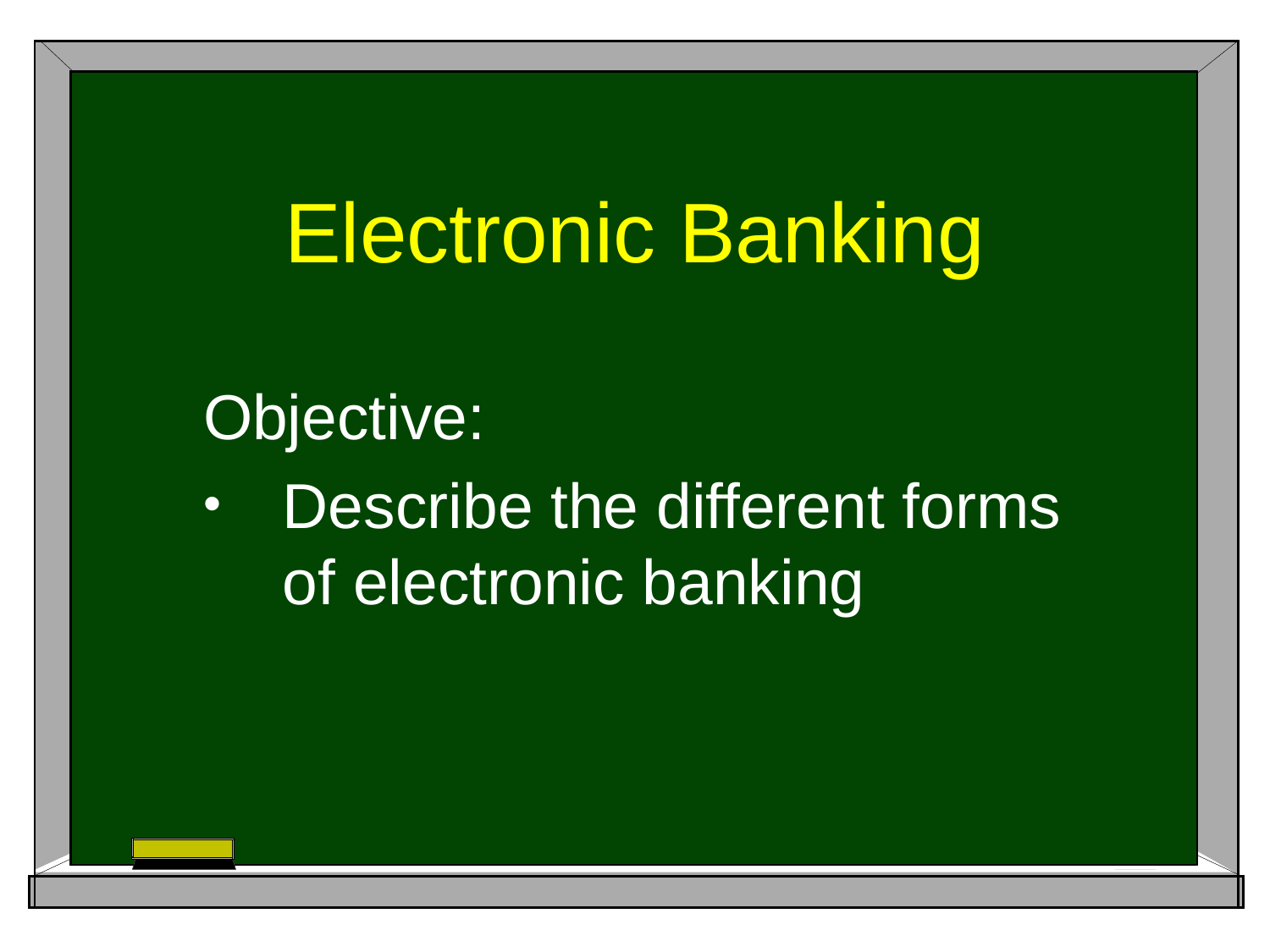

# Electronic Banking
Objective:
Describe the different forms of electronic banking